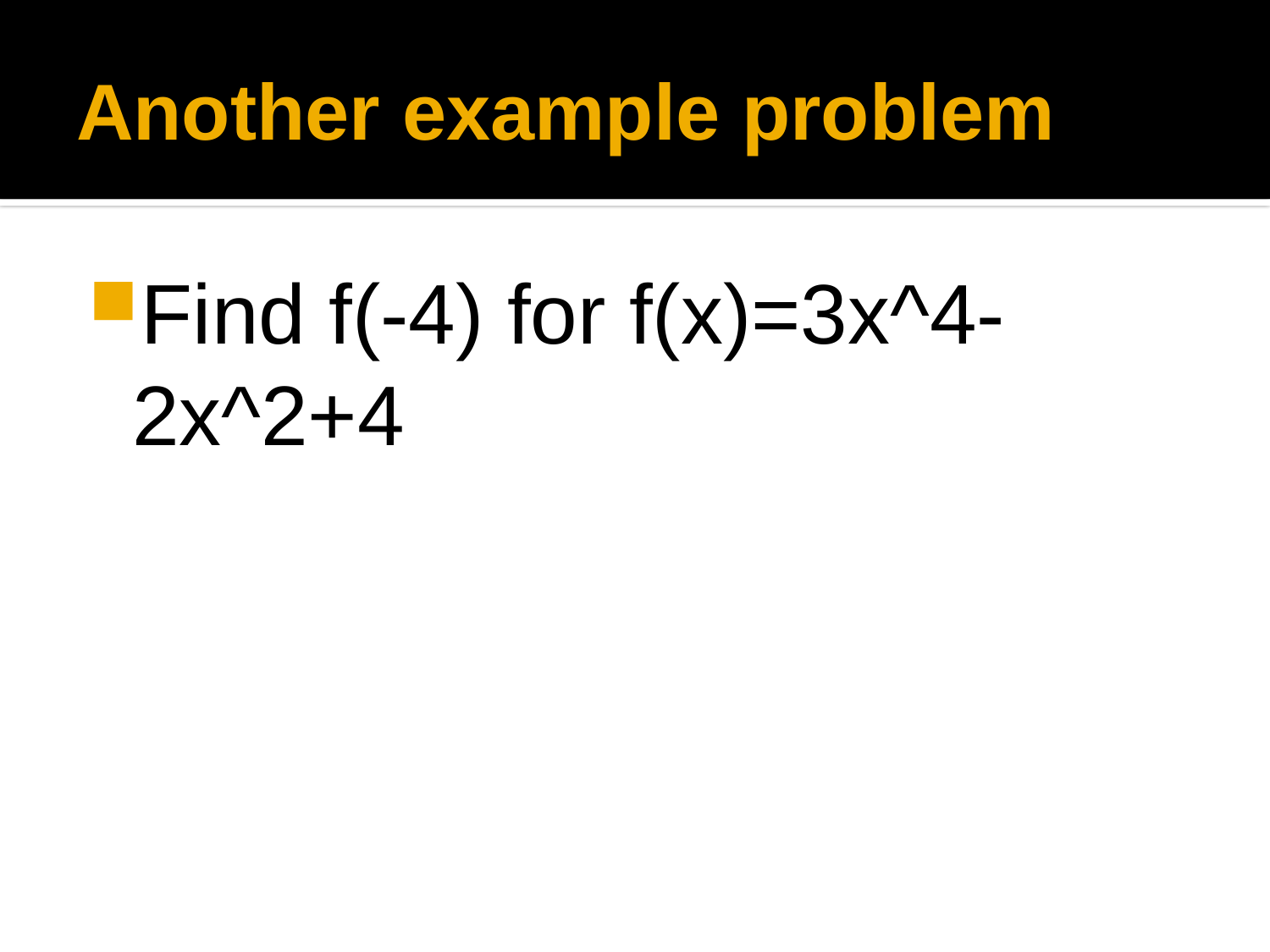

# Another example problem
Find f(-4) for f(x)=3x^4-2x^2+4